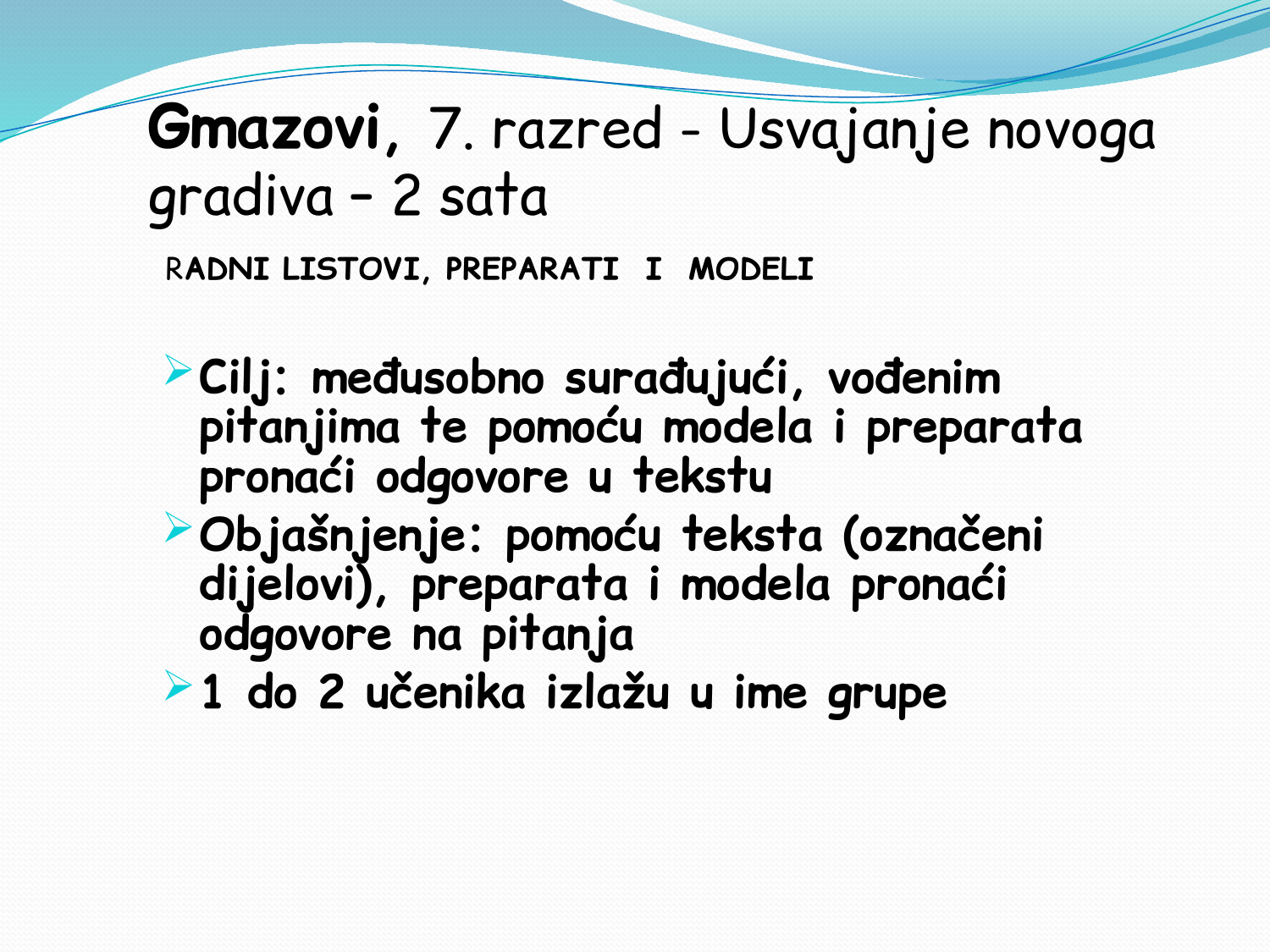

# Gmazovi, 7. razred - Usvajanje novoga gradiva – 2 sata RADNI LISTOVI, PREPARATI  I  MODELI
Cilj: međusobno surađujući, vođenim pitanjima te pomoću modela i preparata pronaći odgovore u tekstu
Objašnjenje: pomoću teksta (označeni dijelovi), preparata i modela pronaći odgovore na pitanja
1 do 2 učenika izlažu u ime grupe